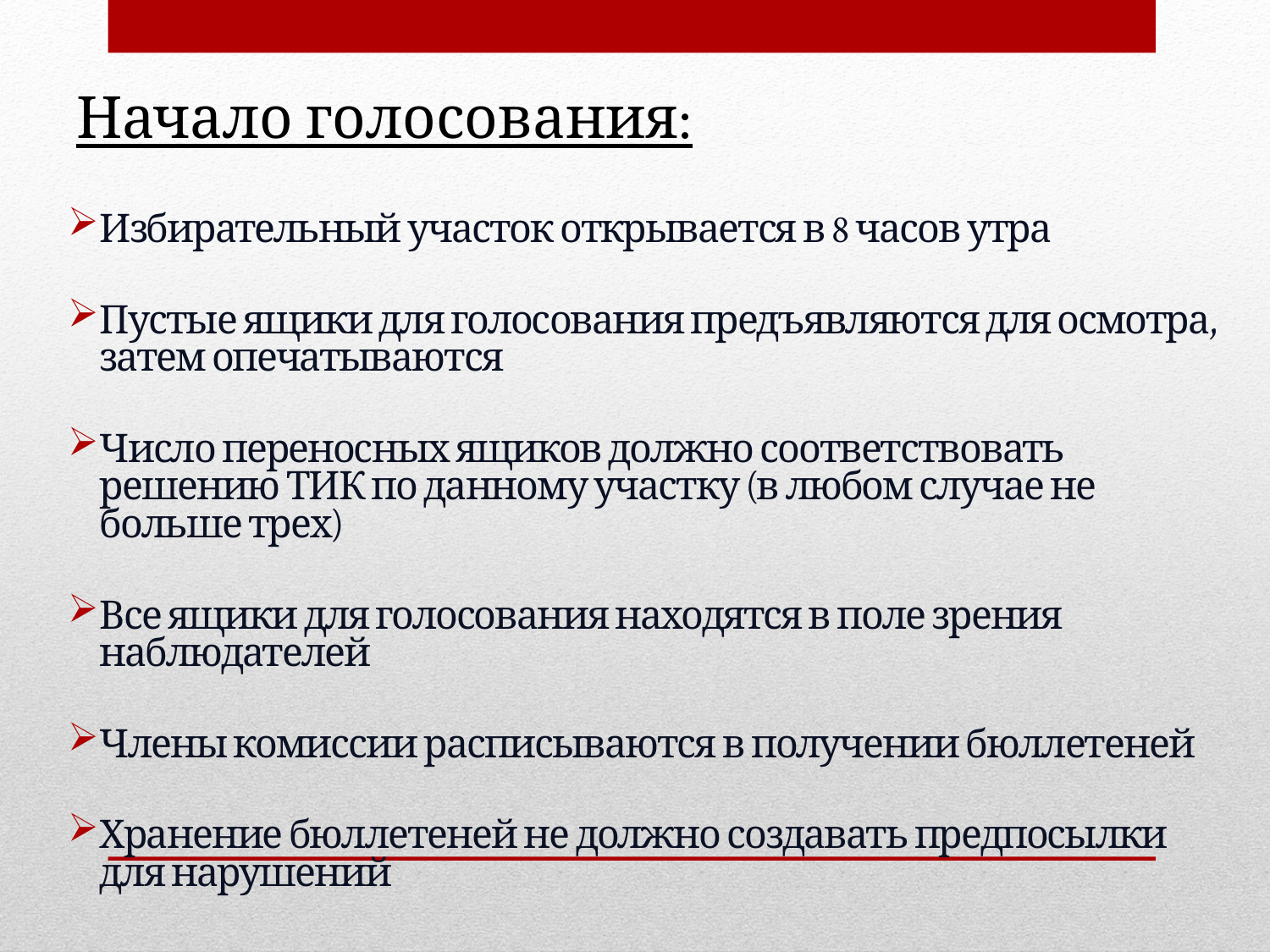

# Начало голосования:
Избирательный участок открывается в 8 часов утра

Пустые ящики для голосования предъявляются для осмотра, затем опечатываются

Число переносных ящиков должно соответствовать решению ТИК по данному участку (в любом случае не больше трех)

Все ящики для голосования находятся в поле зрения наблюдателей

Члены комиссии расписываются в получении бюллетеней

Хранение бюллетеней не должно создавать предпосылки для нарушений